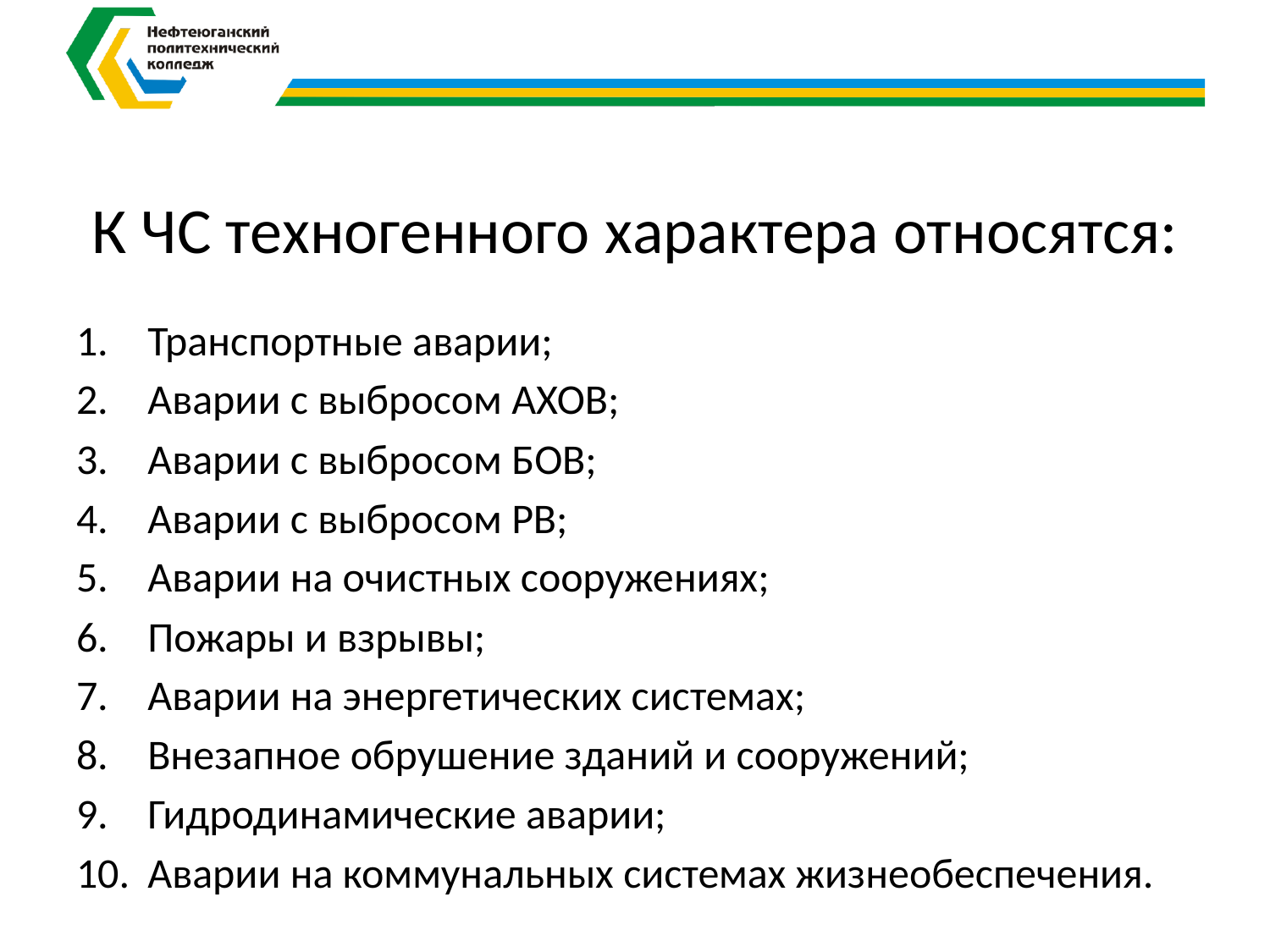

# К ЧС техногенного характера относятся:
Транспортные аварии;
Аварии с выбросом АХОВ;
Аварии с выбросом БОВ;
Аварии с выбросом РВ;
Аварии на очистных сооружениях;
Пожары и взрывы;
Аварии на энергетических системах;
Внезапное обрушение зданий и сооружений;
Гидродинамические аварии;
Аварии на коммунальных системах жизнеобеспечения.